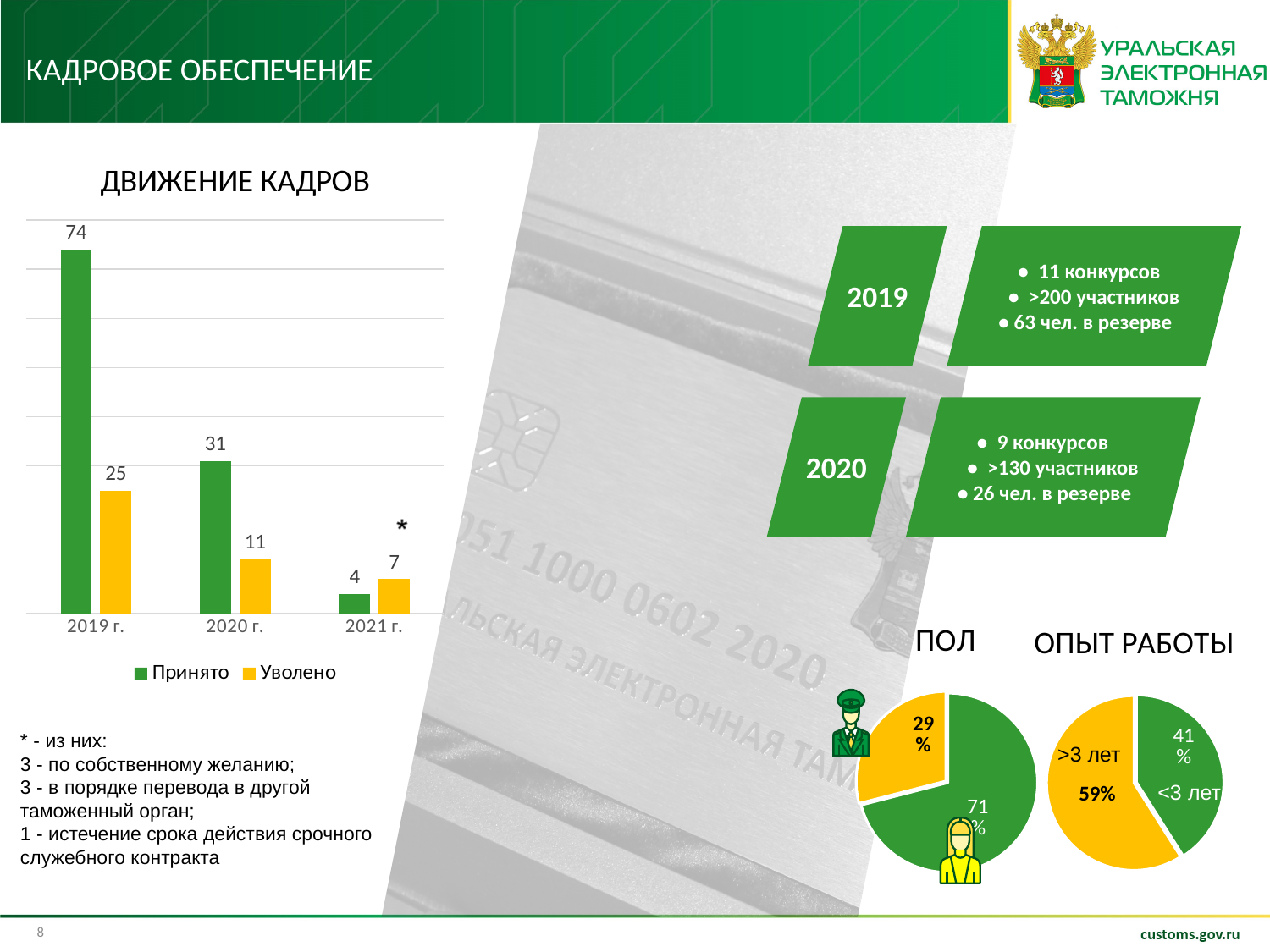

КАДРОВОЕ ОБЕСПЕЧЕНИЕ

### Chart: ДВИЖЕНИЕ КАДРОВ

| Category | Принято | Уволено |
|---|---|---|
| 2019 г. | 74.0 | 25.0 |
| 2020 г. | 31.0 | 11.0 |
| 2021 г. | 4.0 | 7.0 |
    •  11 конкурсов
  •  >200 участников
• 63 чел. в резерве
2019
2020
    •  9 конкурсов
  •  >130 участников
• 26 чел. в резерве

### Chart: ПОЛ

| Category | пол |
|---|---|
| Кв. 1 | 71.0 |
| Кв. 2 | 29.0 |

### Chart: ОПЫТ РАБОТЫ

| Category | пол |
|---|---|
| Кв. 1 | 41.0 |
| Кв. 2 | 59.0 |

* - из них:
3 - по собственному желанию;
3 - в порядке перевода в другой таможенный орган;
1 - истечение срока действия срочного служебного контракта
>3 лет
<3 лет
8